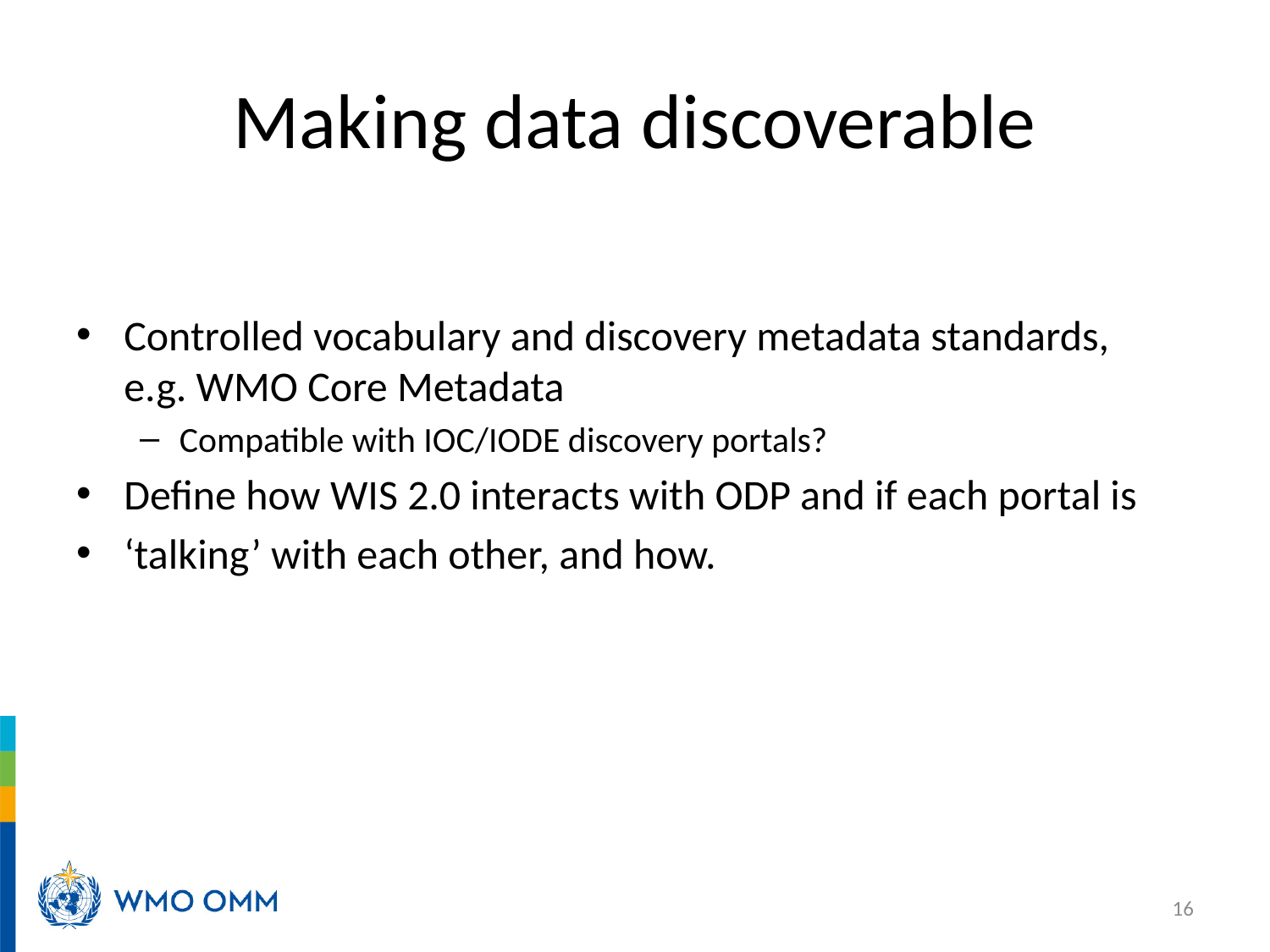

# Making data discoverable
Controlled vocabulary and discovery metadata standards, e.g. WMO Core Metadata
Compatible with IOC/IODE discovery portals?
Define how WIS 2.0 interacts with ODP and if each portal is
‘talking’ with each other, and how.
16